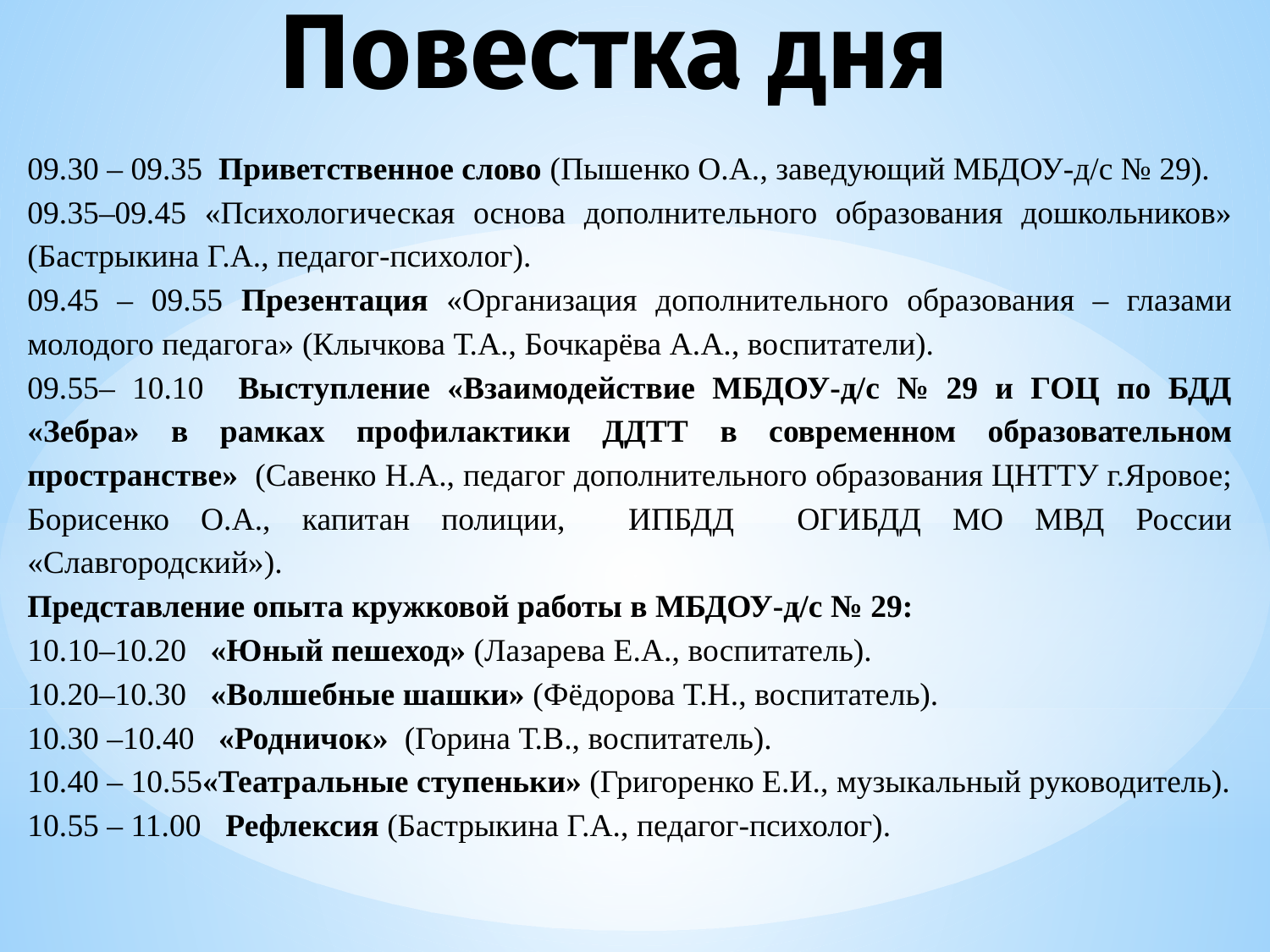

# Повестка дня
09.30 – 09.35  Приветственное слово (Пышенко О.А., заведующий МБДОУ-д/с № 29).
09.35–09.45 «Психологическая основа дополнительного образования дошкольников» (Бастрыкина Г.А., педагог-психолог).
09.45 – 09.55 Презентация «Организация дополнительного образования – глазами молодого педагога» (Клычкова Т.А., Бочкарёва А.А., воспитатели).
09.55– 10.10  Выступление «Взаимодействие МБДОУ-д/с № 29 и ГОЦ по БДД «Зебра» в рамках профилактики ДДТТ в современном образовательном пространстве»  (Савенко Н.А., педагог дополнительного образования ЦНТТУ г.Яровое; Борисенко О.А., капитан полиции,  ИПБДД  ОГИБДД МО МВД России «Славгородский»).
Представление опыта кружковой работы в МБДОУ-д/с № 29:
10.10–10.20   «Юный пешеход» (Лазарева Е.А., воспитатель).
10.20–10.30   «Волшебные шашки» (Фёдорова Т.Н., воспитатель).
10.30 –10.40   «Родничок»  (Горина Т.В., воспитатель).
10.40 – 10.55«Театральные ступеньки» (Григоренко Е.И., музыкальный руководитель).
10.55 – 11.00   Рефлексия (Бастрыкина Г.А., педагог-психолог).